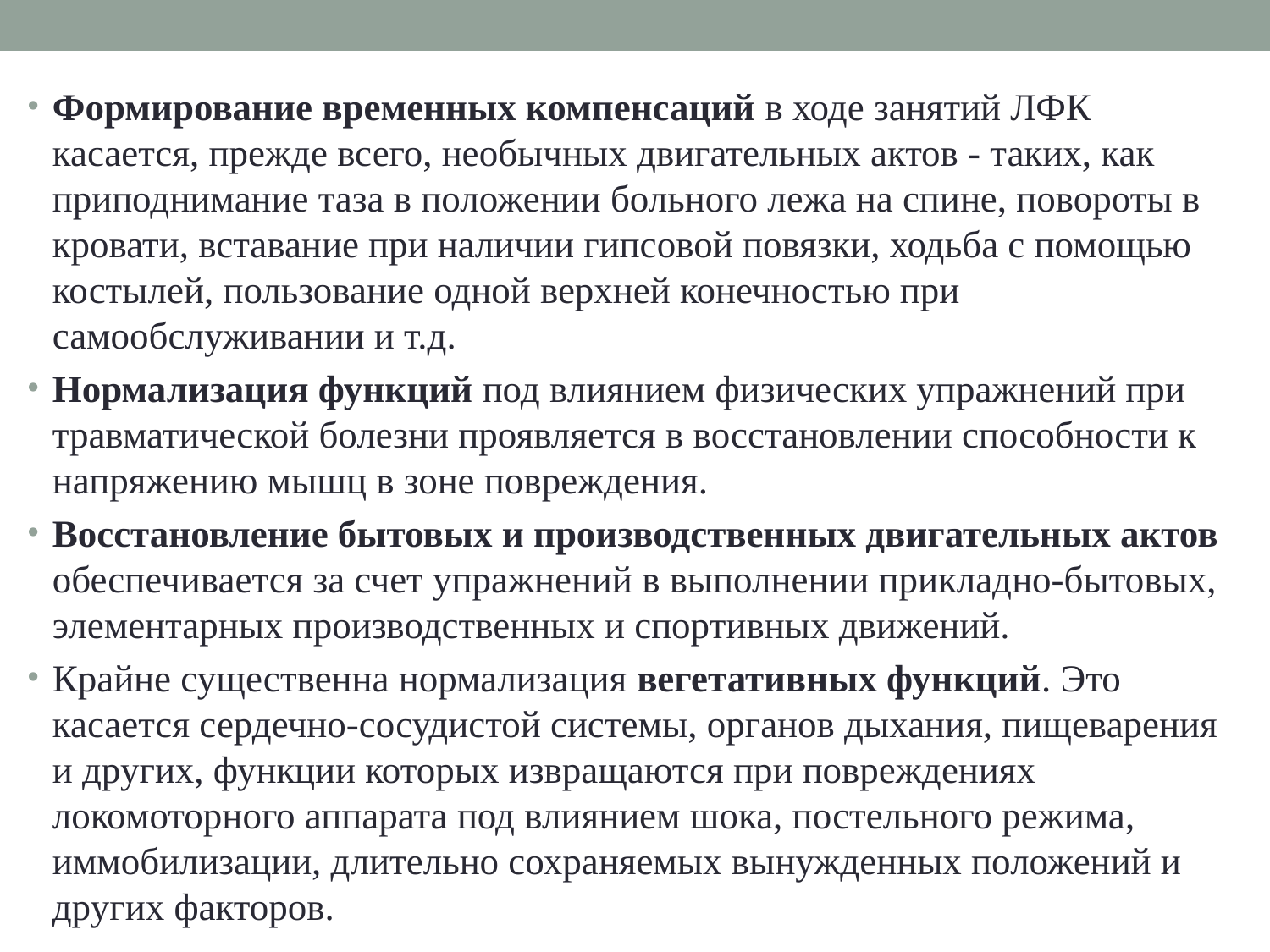

Формирование временных компенсаций в ходе занятий ЛФК касается, прежде всего, необычных двигательных актов - таких, как приподнимание таза в положении больного лежа на спине, повороты в кровати, вставание при наличии гипсовой повязки, ходьба с помощью костылей, пользование одной верхней конечностью при самообслуживании и т.д.
Нормализация функций под влиянием физических упражнений при травматической болезни проявляется в восстановлении способности к напряжению мышц в зоне повреждения.
Восстановление бытовых и производственных двигательных актов обеспечивается за счет упражнений в выполнении прикладно-бытовых, элементарных производственных и спортивных движений.
Крайне существенна нормализация вегетативных функций. Это касается сердечно-сосудистой системы, органов дыхания, пищеварения и других, функции которых извращаются при повреждениях локомоторного аппарата под влиянием шока, постельного режима, иммобилизации, длительно сохраняемых вынужденных положений и других факторов.